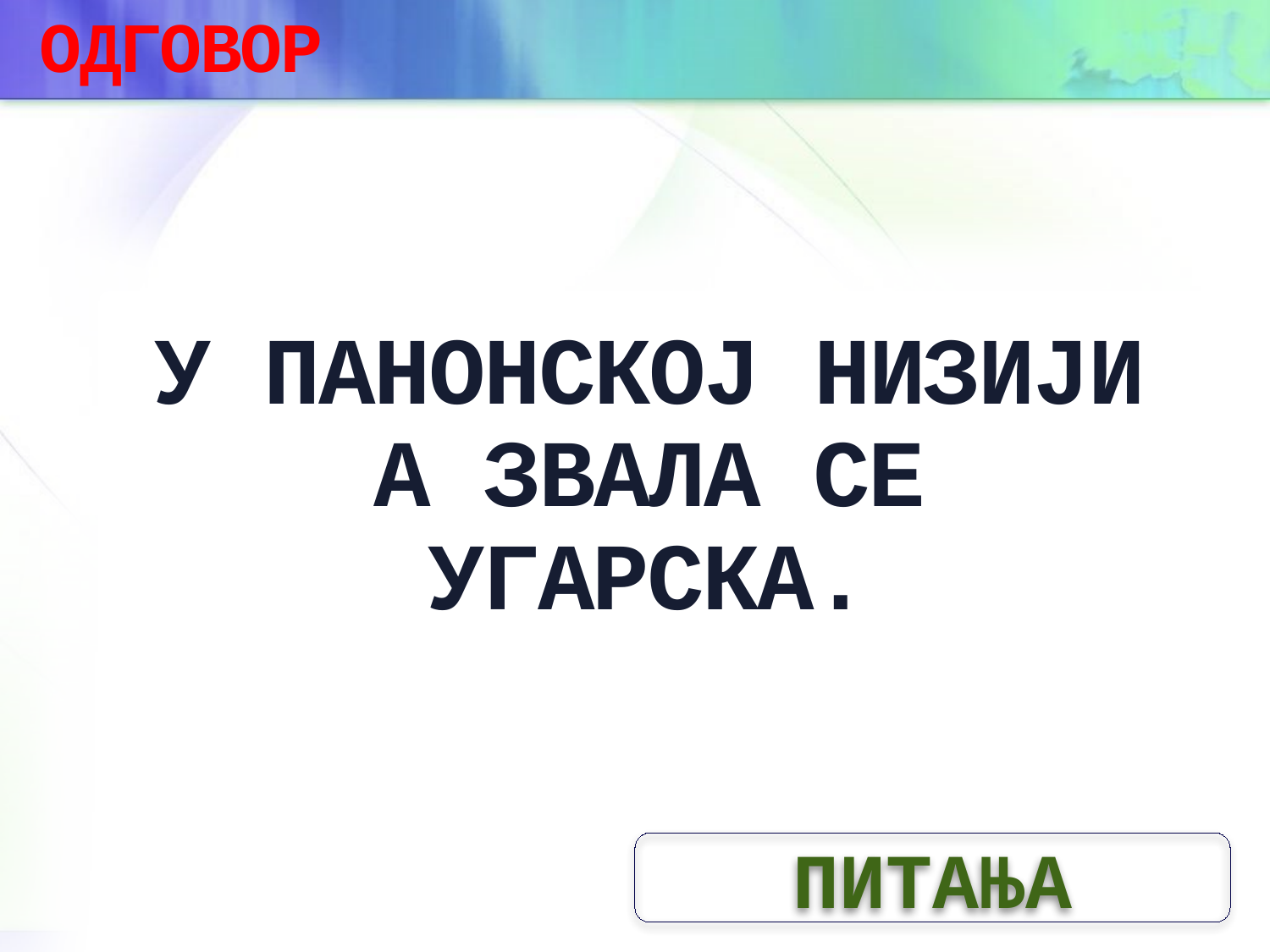

ОДГОВОР
У ПАНОНСКОЈ НИЗИЈИ А ЗВАЛА СЕ УГАРСКА.
ПИТАЊА